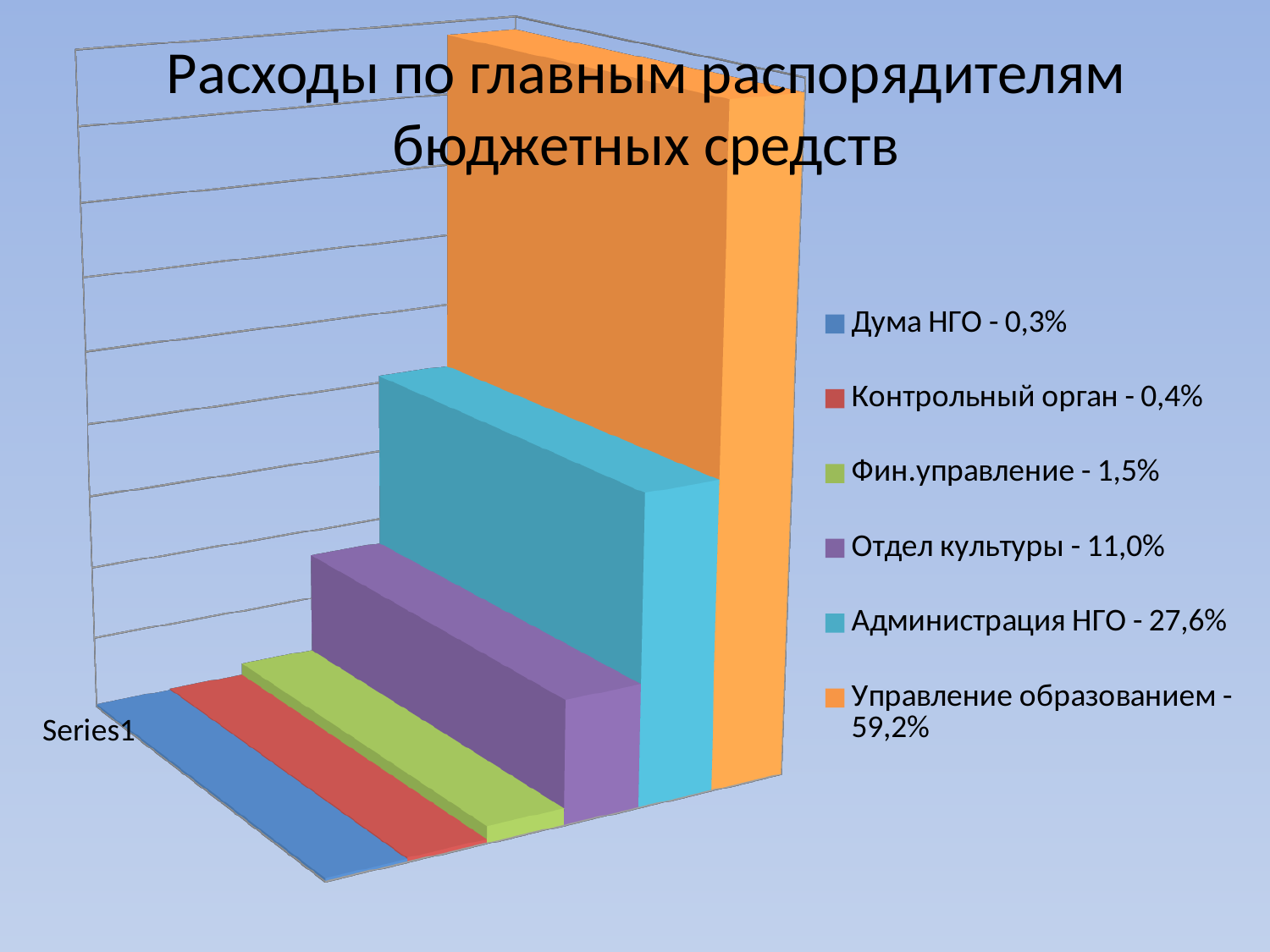

[unsupported chart]

Расходы по главным распорядителям бюджетных средств